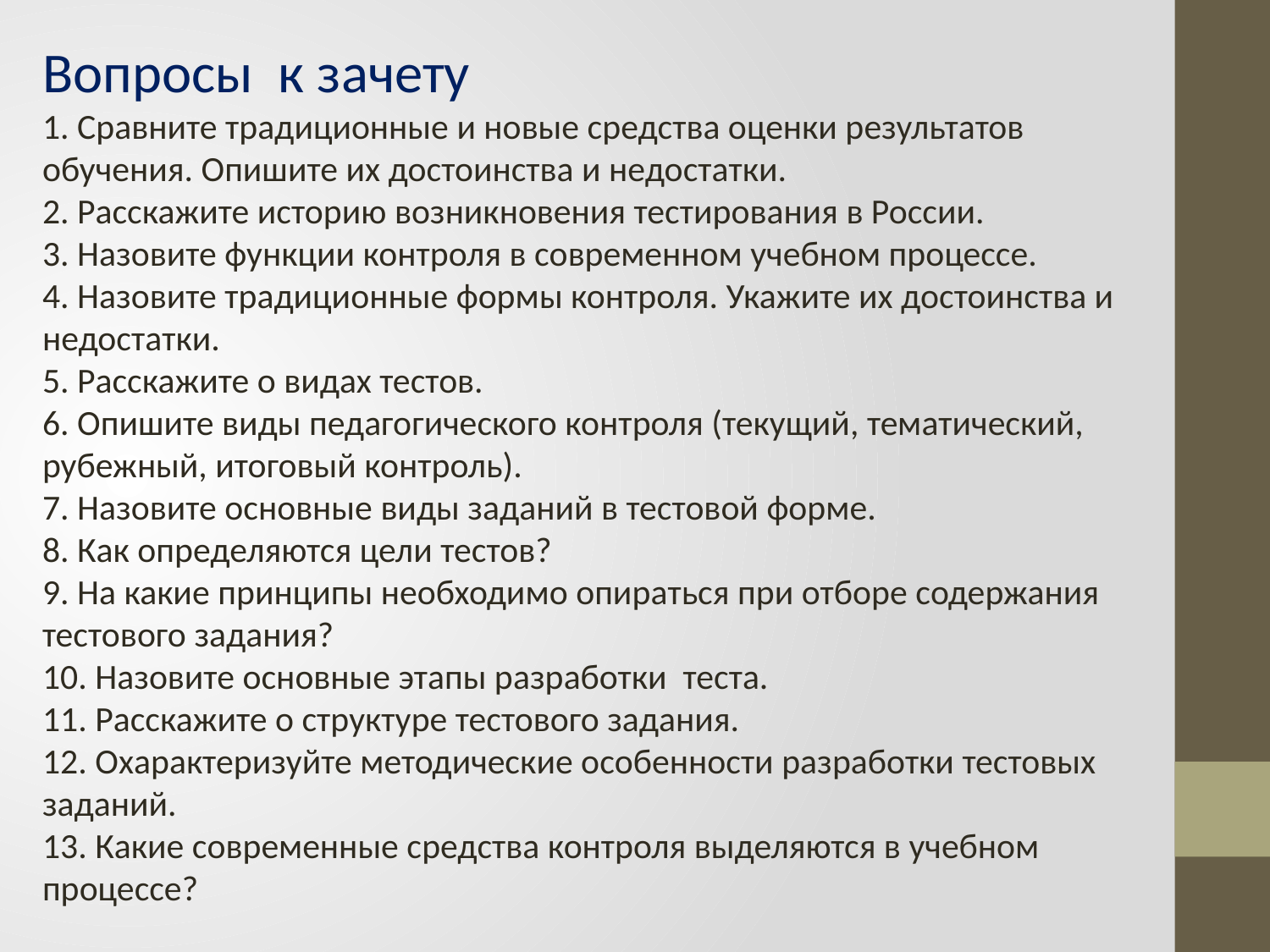

Вопросы  к зачету
1. Сравните традиционные и новые средства оценки результатов обучения. Опишите их достоинства и недостатки.
2. Расскажите историю возникновения тестирования в России.
3. Назовите функции контроля в современном учебном процессе.
4. Назовите традиционные формы контроля. Укажите их достоинства и недостатки.
5. Расскажите о видах тестов.
6. Опишите виды педагогического контроля (текущий, тематический, рубежный, итоговый контроль).
7. Назовите основные виды заданий в тестовой форме.
8. Как определяются цели тестов?
9. На какие принципы необходимо опираться при отборе содержания тестового задания?
10. Назовите основные этапы разработки  теста.
11. Расскажите о структуре тестового задания.
12. Охарактеризуйте методические особенности разработки тестовых заданий.
13. Какие современные средства контроля выделяются в учебном процессе?